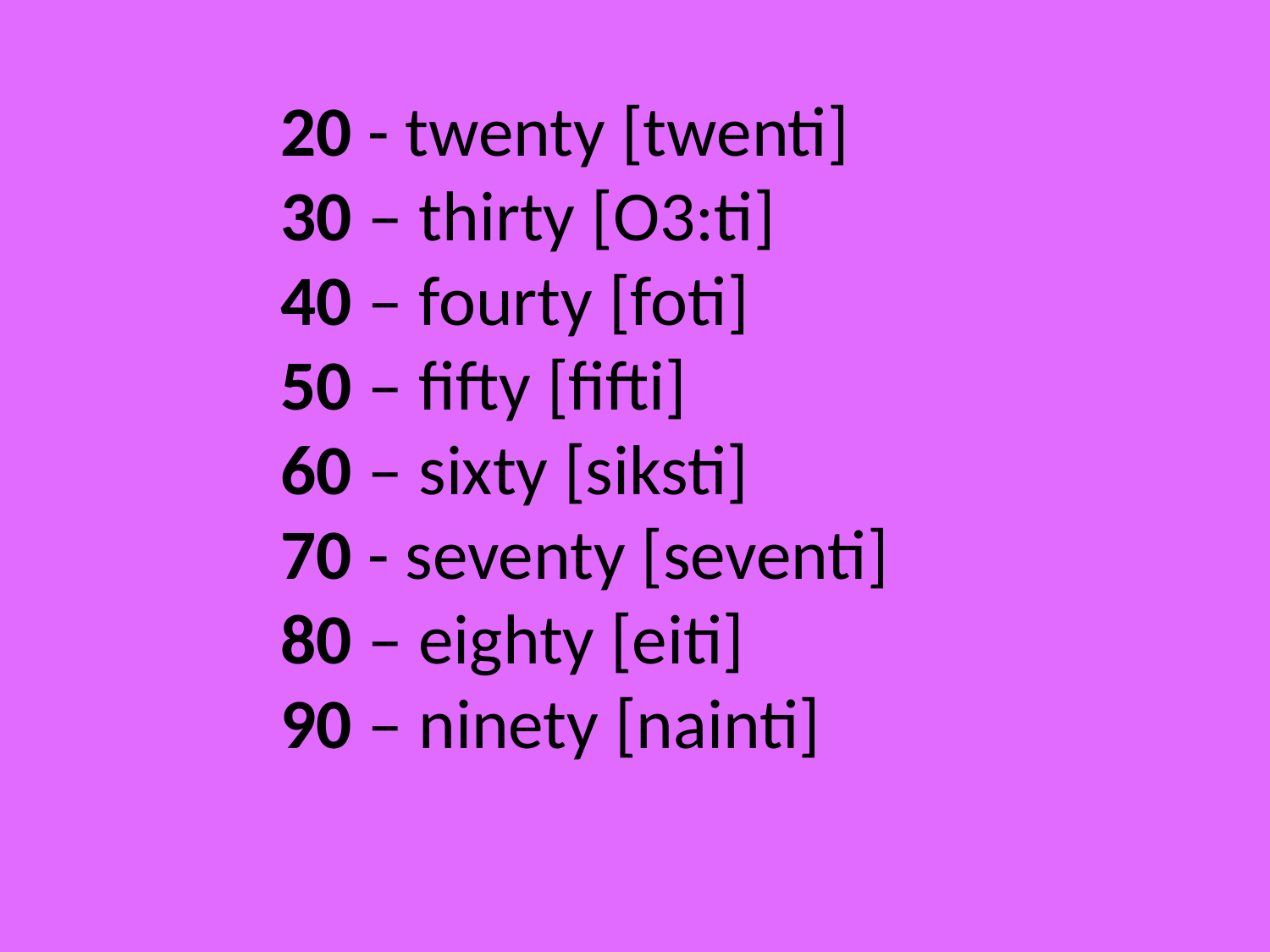

20 - twenty [twenti]
30 – thirty [O3:ti]
40 – fourty [foti]
50 – fifty [fifti]
60 – sixty [siksti]
70 - seventy [seventi]
80 – eighty [eiti]
90 – ninety [nainti]